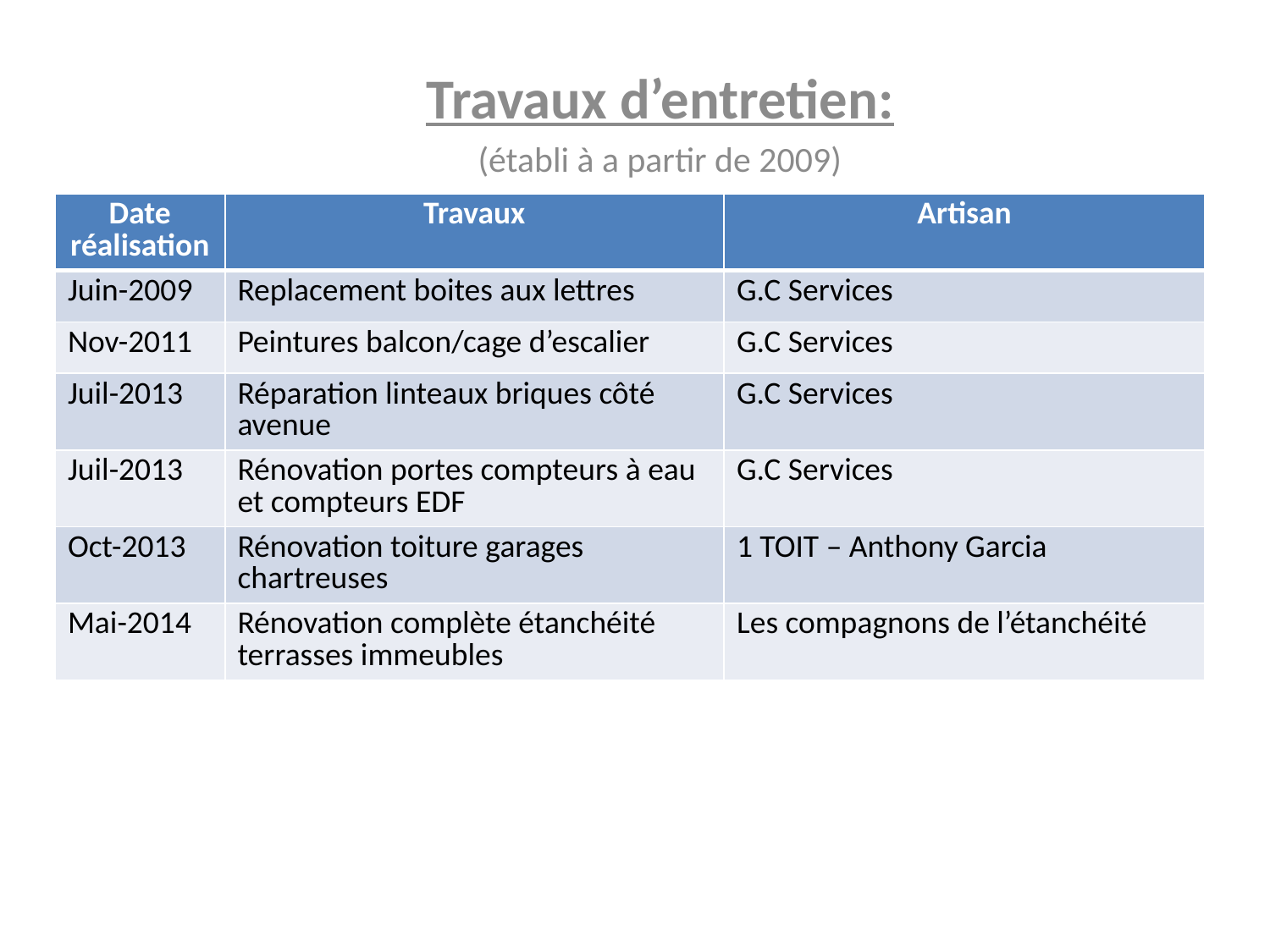

Travaux d’entretien:
(établi à a partir de 2009)

| Date réalisation | Travaux | Artisan |
| --- | --- | --- |
| Juin-2009 | Replacement boites aux lettres | G.C Services |
| Nov-2011 | Peintures balcon/cage d’escalier | G.C Services |
| Juil-2013 | Réparation linteaux briques côté  avenue | G.C Services |
| Juil-2013 | Rénovation portes compteurs à eau et compteurs EDF | G.C Services |
| Oct-2013 | Rénovation toiture garages chartreuses | 1 TOIT – Anthony Garcia |
| Mai-2014 | Rénovation complète étanchéité terrasses immeubles | Les compagnons de l’étanchéité |